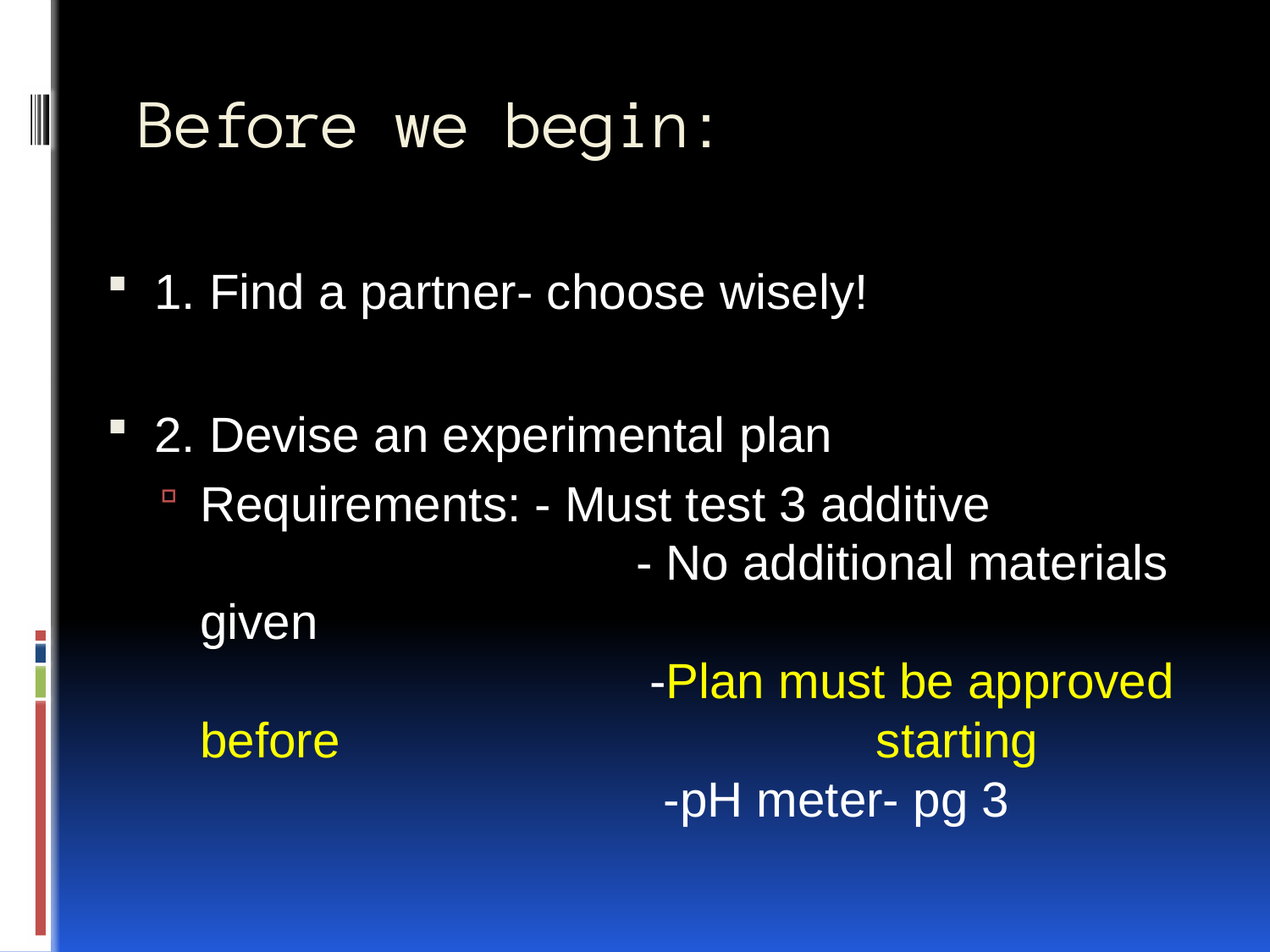

# Before we begin:
1. Find a partner- choose wisely!

2. Devise an experimental plan
Requirements: - Must test 3 additive
			    - No additional materials given
			     -Plan must be approved before 				   starting
			      -pH meter- pg 3